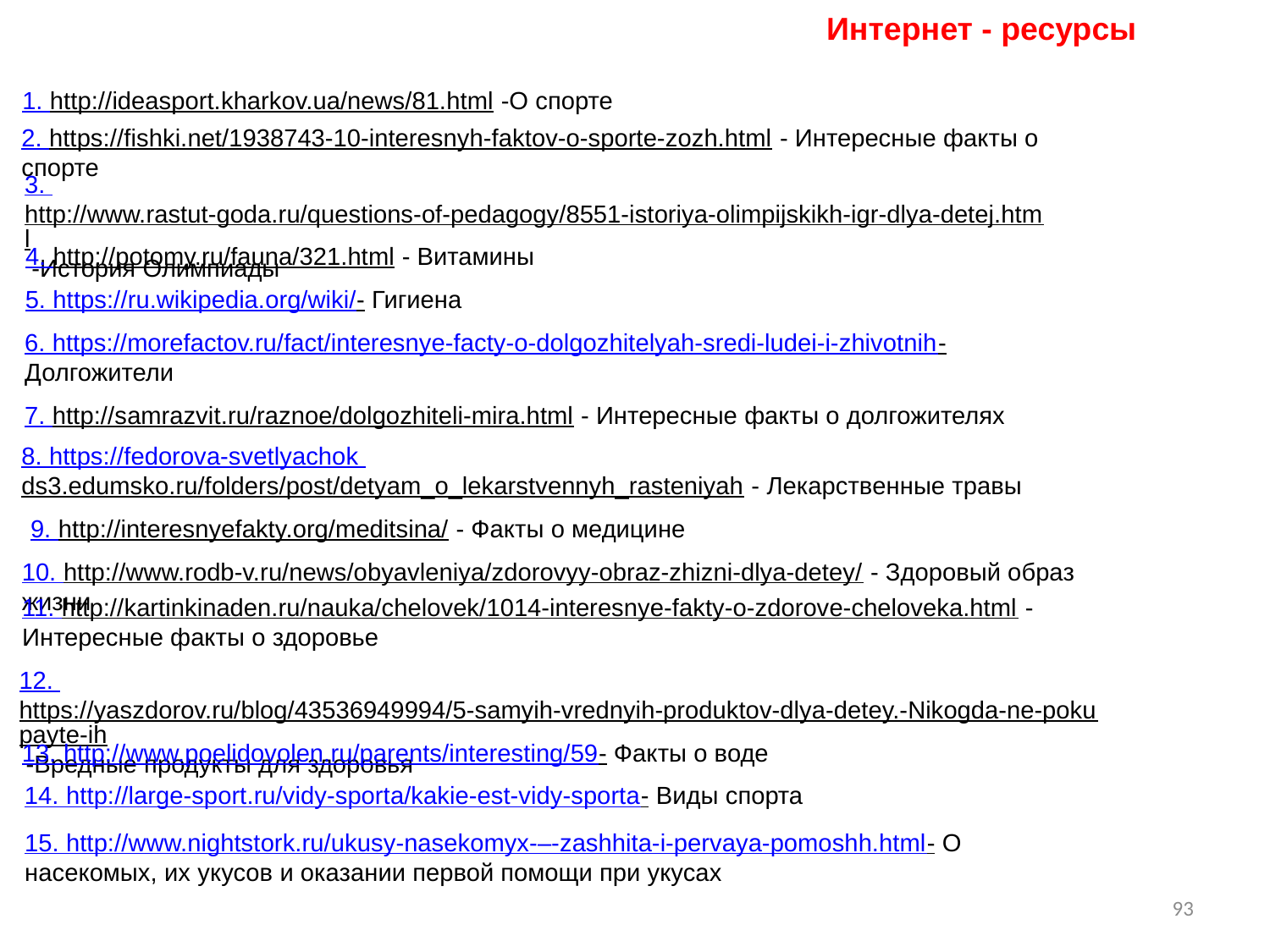

Интернет - ресурсы
1. http://ideasport.kharkov.ua/news/81.html -О спорте
2. https://fishki.net/1938743-10-interesnyh-faktov-o-sporte-zozh.html - Интересные факты о спорте
3. http://www.rastut-goda.ru/questions-of-pedagogy/8551-istoriya-olimpijskikh-igr-dlya-detej.html -История Олимпиады
4. http://potomy.ru/fauna/321.html - Витамины
5. https://ru.wikipedia.org/wiki/- Гигиена
6. https://morefactov.ru/fact/interesnye-facty-o-dolgozhitelyah-sredi-ludei-i-zhivotnih-  Долгожители
7. http://samrazvit.ru/raznoe/dolgozhiteli-mira.html - Интересные факты о долгожителях
8. https://fedorova-svetlyachok ds3.edumsko.ru/folders/post/detyam_o_lekarstvennyh_rasteniyah - Лекарственные травы
9. http://interesnyefakty.org/meditsina/ - Факты о медицине
10. http://www.rodb-v.ru/news/obyavleniya/zdorovyy-obraz-zhizni-dlya-detey/ - Здоровый образ жизни
11. http://kartinkinaden.ru/nauka/chelovek/1014-interesnye-fakty-o-zdorove-cheloveka.html - Интересные факты о здоровье
12. https://yaszdorov.ru/blog/43536949994/5-samyih-vrednyih-produktov-dlya-detey.-Nikogda-ne-pokupayte-ih -Вредные продукты для здоровья
13. http://www.poelidovolen.ru/parents/interesting/59- Факты о воде
14. http://large-sport.ru/vidy-sporta/kakie-est-vidy-sporta- Виды спорта
15. http://www.nightstork.ru/ukusy-nasekomyx-–-zashhita-i-pervaya-pomoshh.html- О насекомых, их укусов и оказании первой помощи при укусах
93